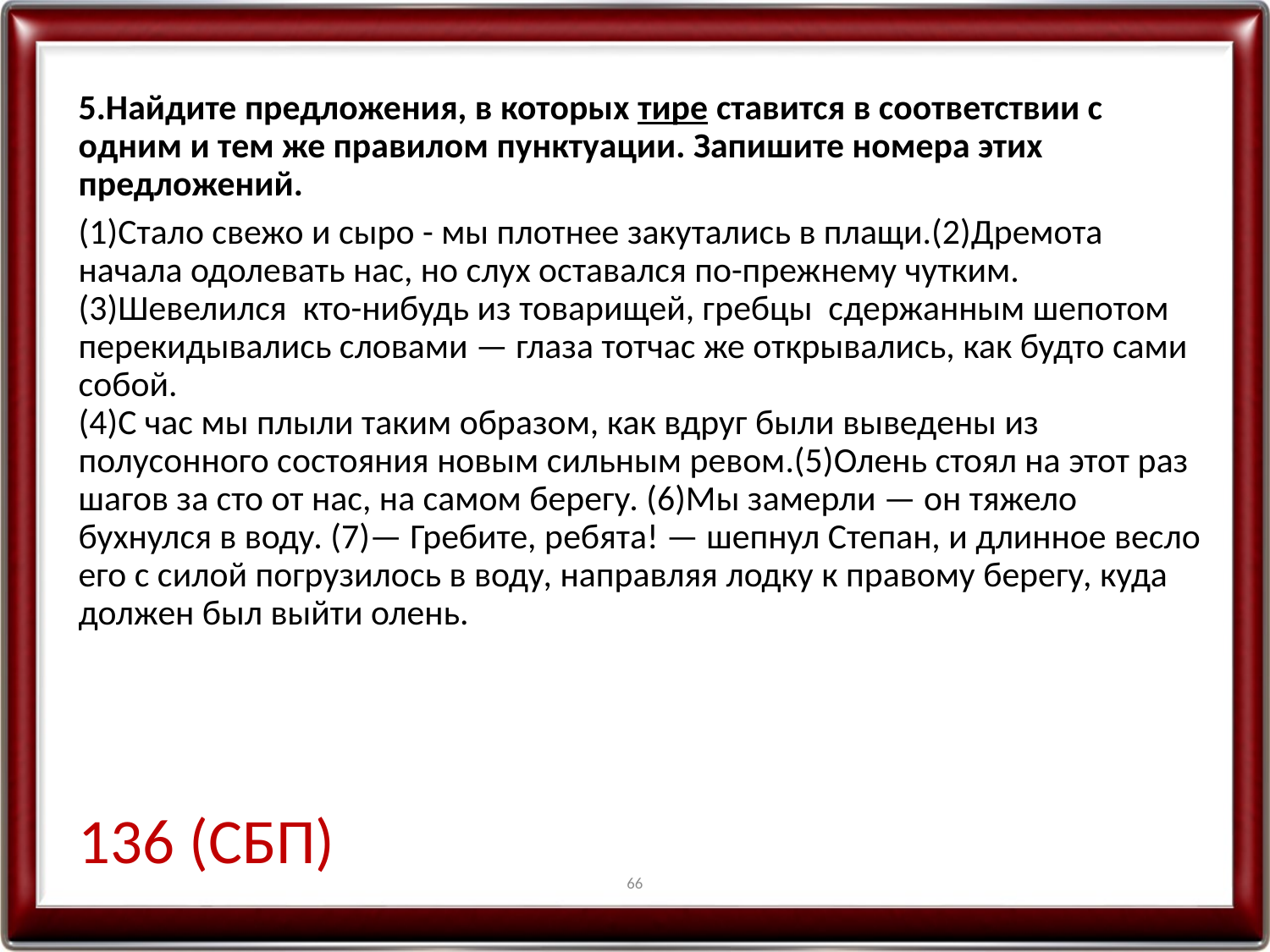

5.Найдите предложения, в которых тире ставится в соответствии с одним и тем же правилом пунктуации. Запишите номера этих предложений.
(1)Стало свежо и сыро - мы плотнее закутались в плащи.(2)Дремота начала одолевать нас, но слух оставался по-прежнему чутким.(3)Шевелился  кто-нибудь из товарищей, гребцы  сдержанным шепотом перекидывались словами — глаза тотчас же открывались, как будто сами собой.
(4)С час мы плыли таким образом, как вдруг были выведены из полусонного состояния новым сильным ревом.(5)Олень стоял на этот раз шагов за сто от нас, на самом берегу. (6)Мы замерли — он тяжело бухнулся в воду. (7)— Гребите, ребята! — шепнул Степан, и длинное весло его с силой погрузилось в воду, направляя лодку к правому берегу, куда должен был выйти олень.
136 (СБП)
66